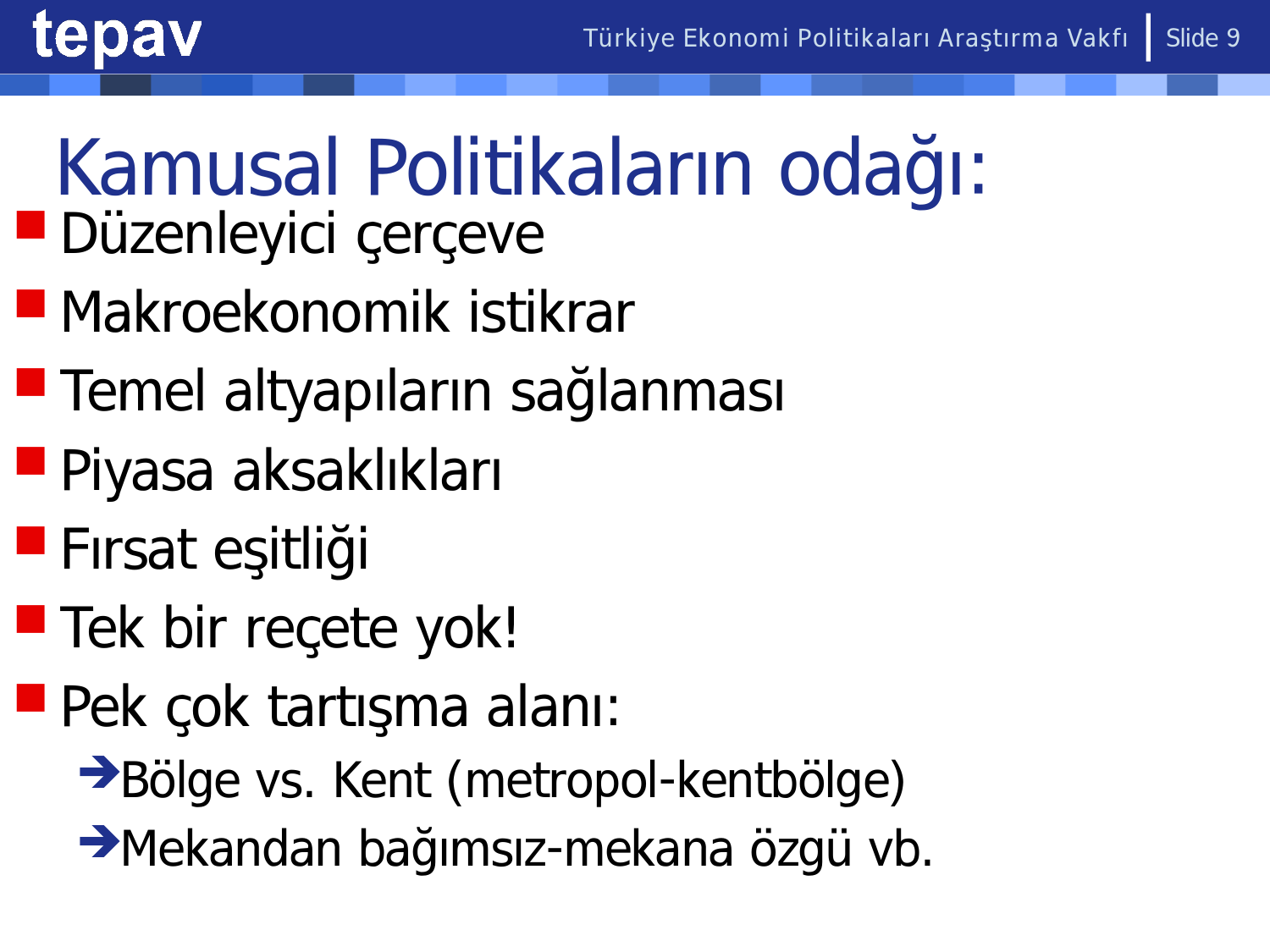

Türkiye Ekonomi Politikaları Araştırma Vakfı
Slide 9
# Kamusal Politikaların odağı:
Düzenleyici çerçeve
Makroekonomik istikrar
Temel altyapıların sağlanması
Piyasa aksaklıkları
Fırsat eşitliği
Tek bir reçete yok!
Pek çok tartışma alanı:
Bölge vs. Kent (metropol-kentbölge)
Mekandan bağımsız-mekana özgü vb.